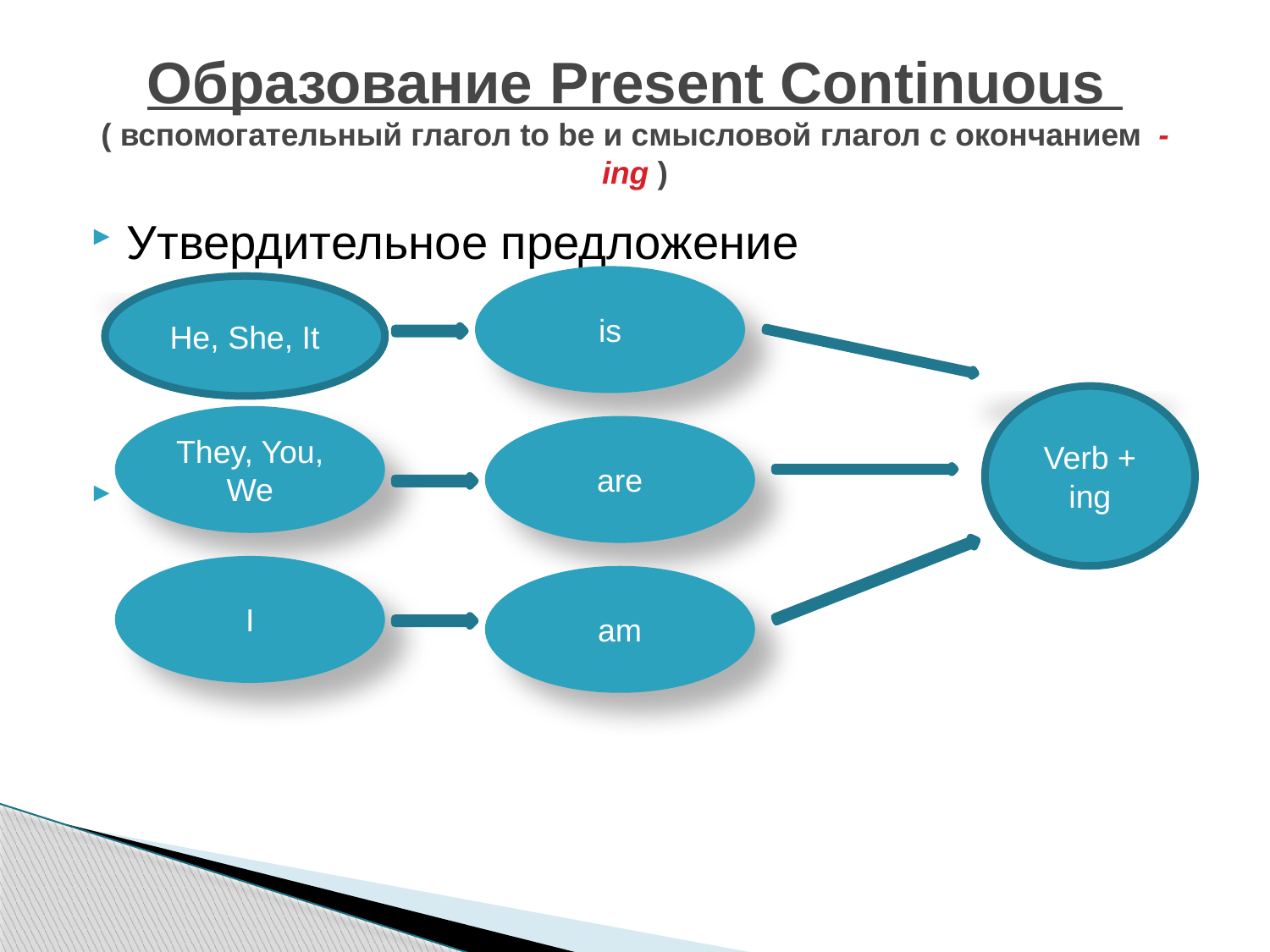

# Образование Present Continuous ( вспомогательный глагол to be и смысловой глагол с окончанием  - ing )
Утвердительное предложение

is
He, She, It

Verb + ing
They, You, We
are

I
am